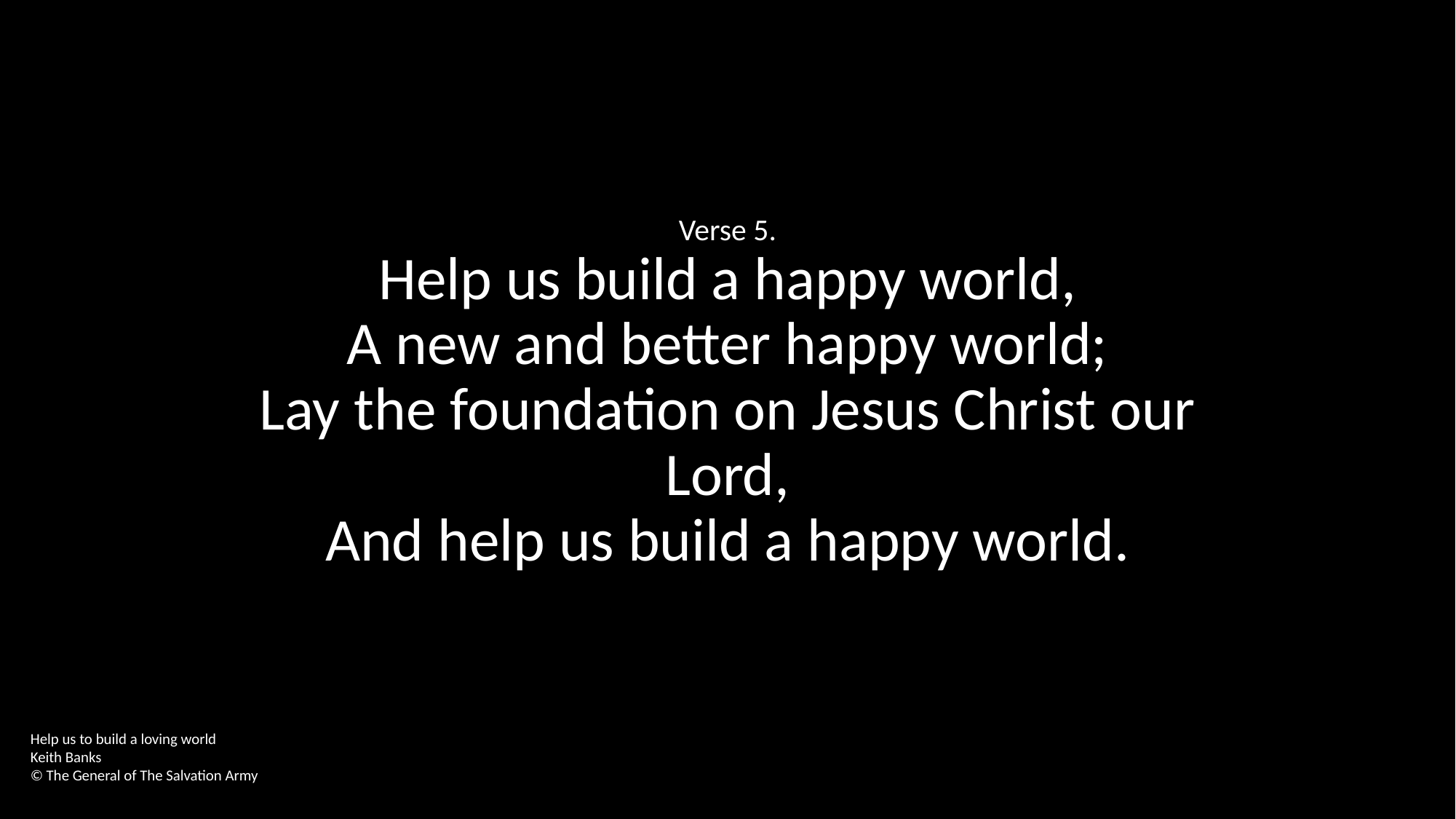

Verse 5.
Help us build a happy world,
A new and better happy world;
Lay the foundation on Jesus Christ our Lord,
And help us build a happy world.
Help us to build a loving world
Keith Banks
© The General of The Salvation Army